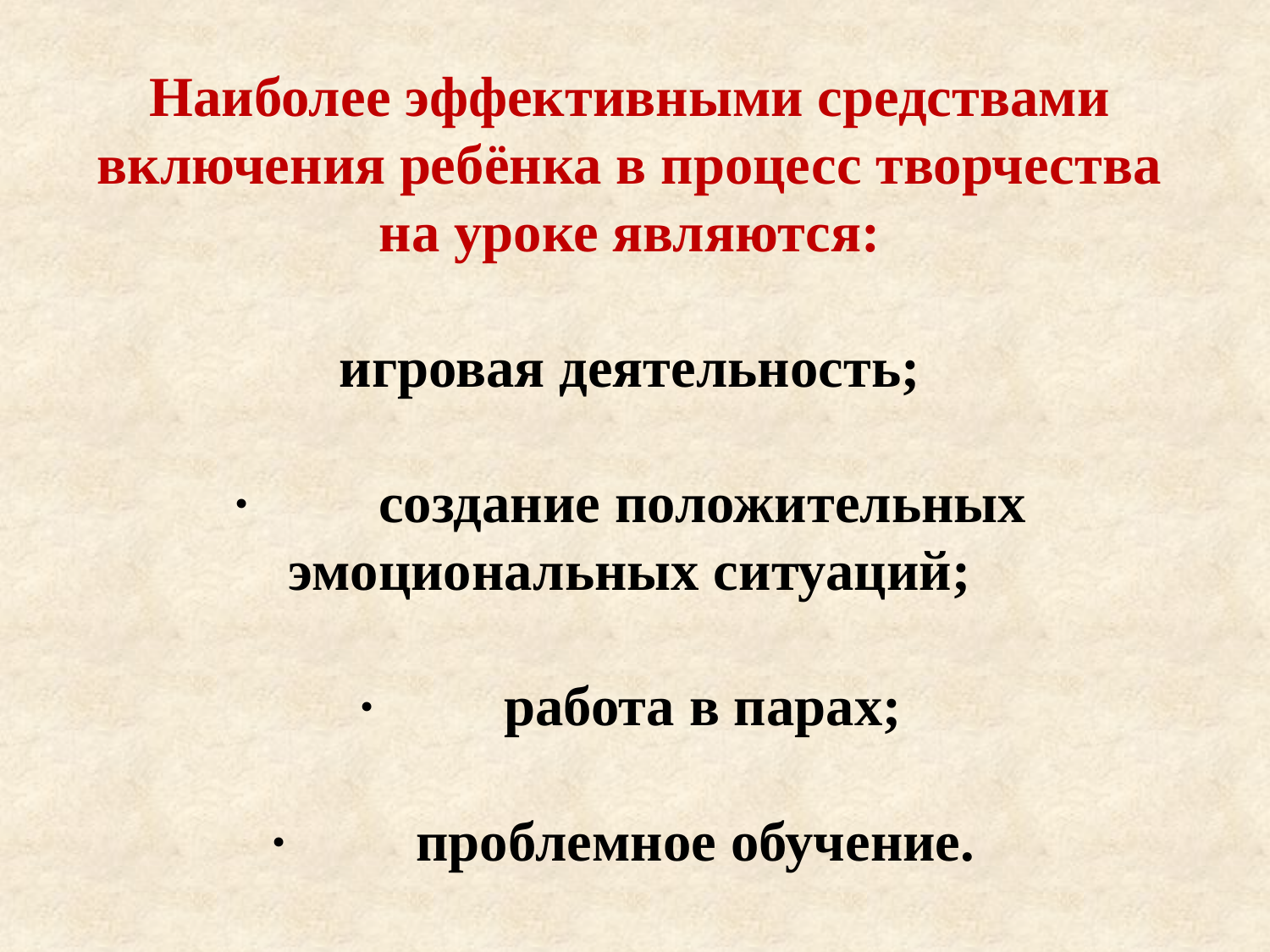

Наиболее эффективными средствами включения ребёнка в процесс творчества на уроке являются:

игровая деятельность;

·         создание положительных эмоциональных ситуаций;

·         работа в парах;

·         проблемное обучение.